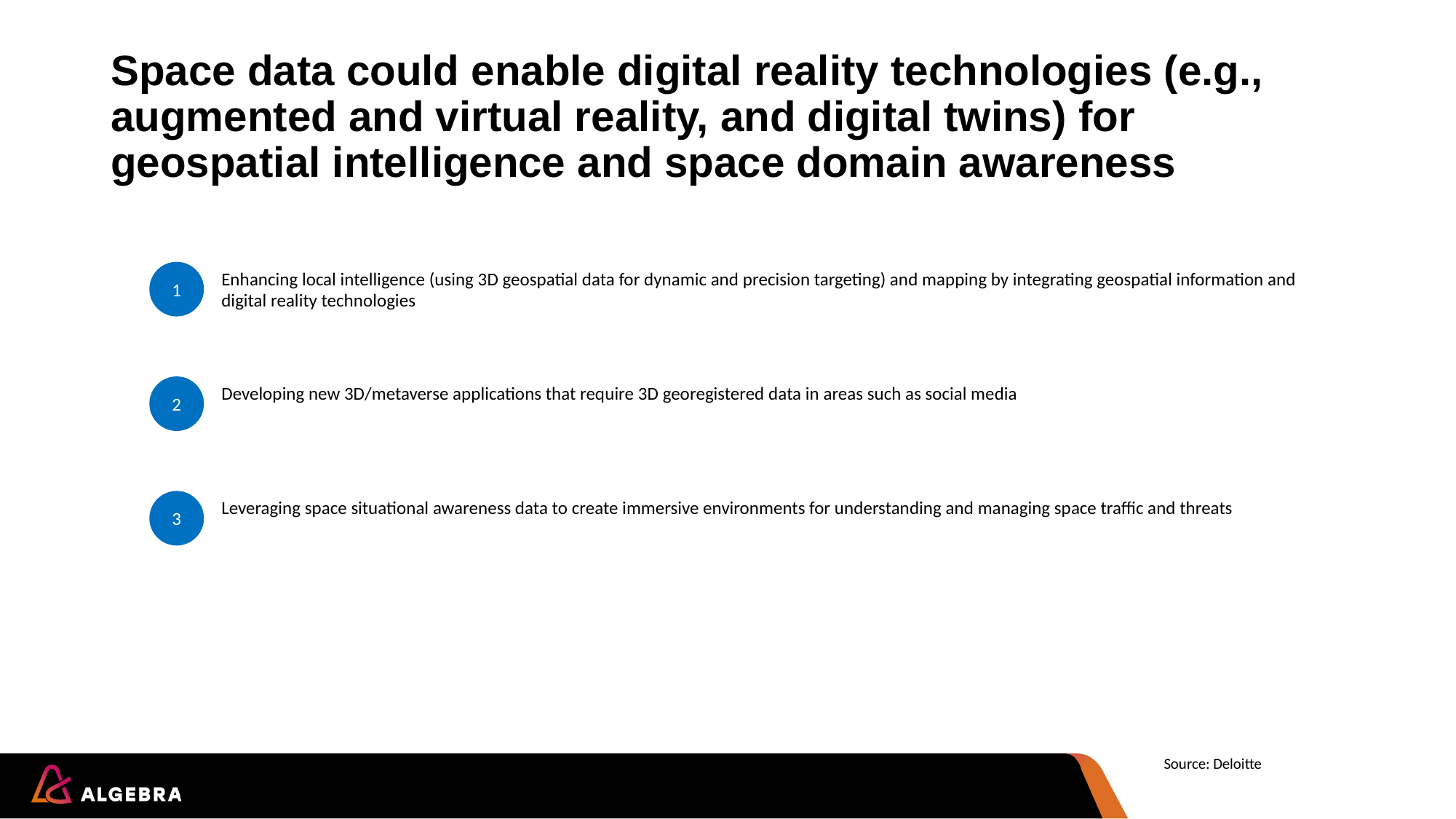

# Space data could enable digital reality technologies (e.g., augmented and virtual reality, and digital twins) for geospatial intelligence and space domain awareness
1
Enhancing local intelligence (using 3D geospatial data for dynamic and precision targeting) and mapping by integrating geospatial information and digital reality technologies
2
Developing new 3D/metaverse applications that require 3D georegistered data in areas such as social media
3
Leveraging space situational awareness data to create immersive environments for understanding and managing space traffic and threats
Source: Deloitte